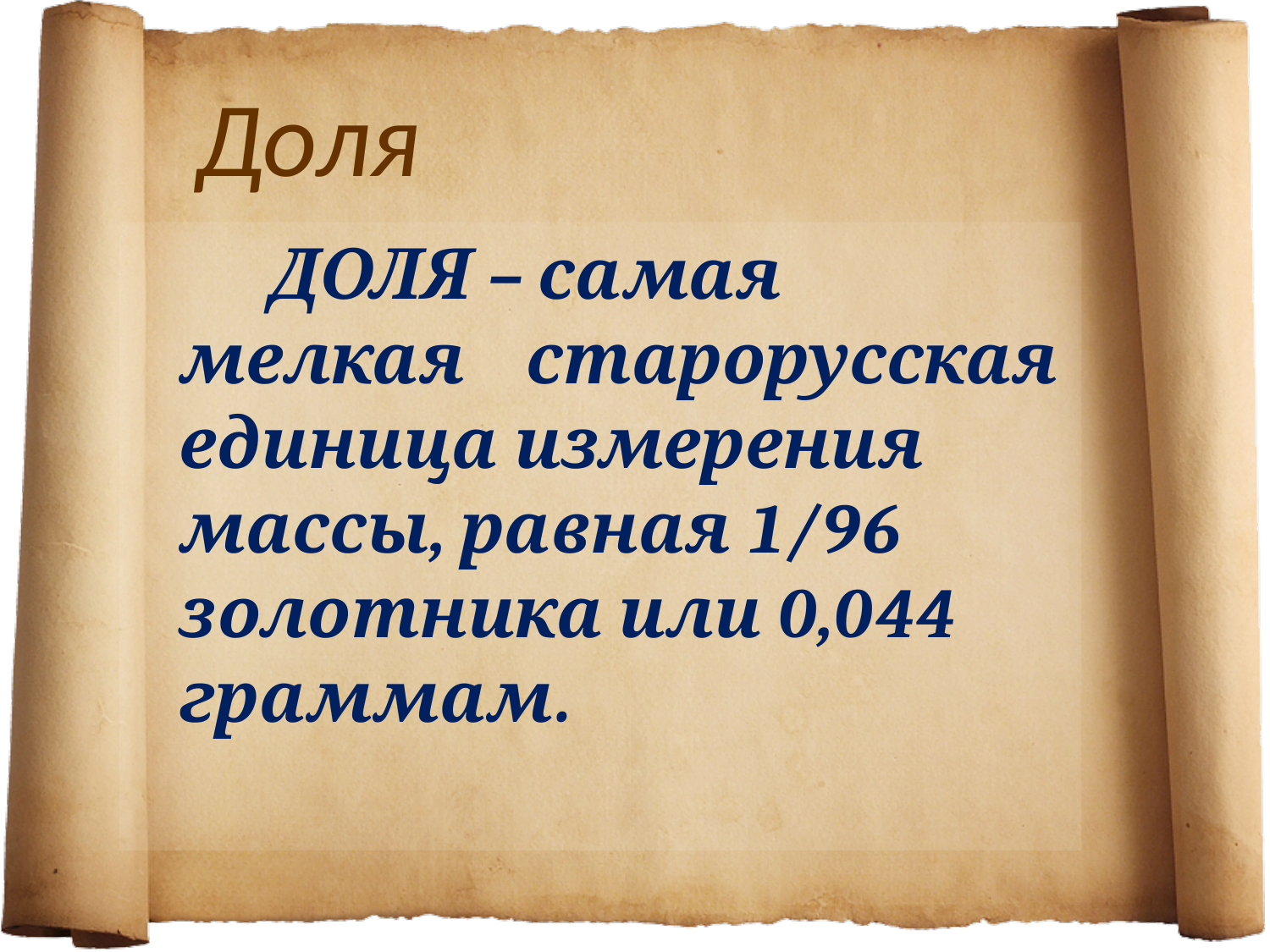

# Доля
         ДОЛЯ – самая мелкая    старорусская единица измерения массы, равная 1/96 золотника или 0,044 граммам.